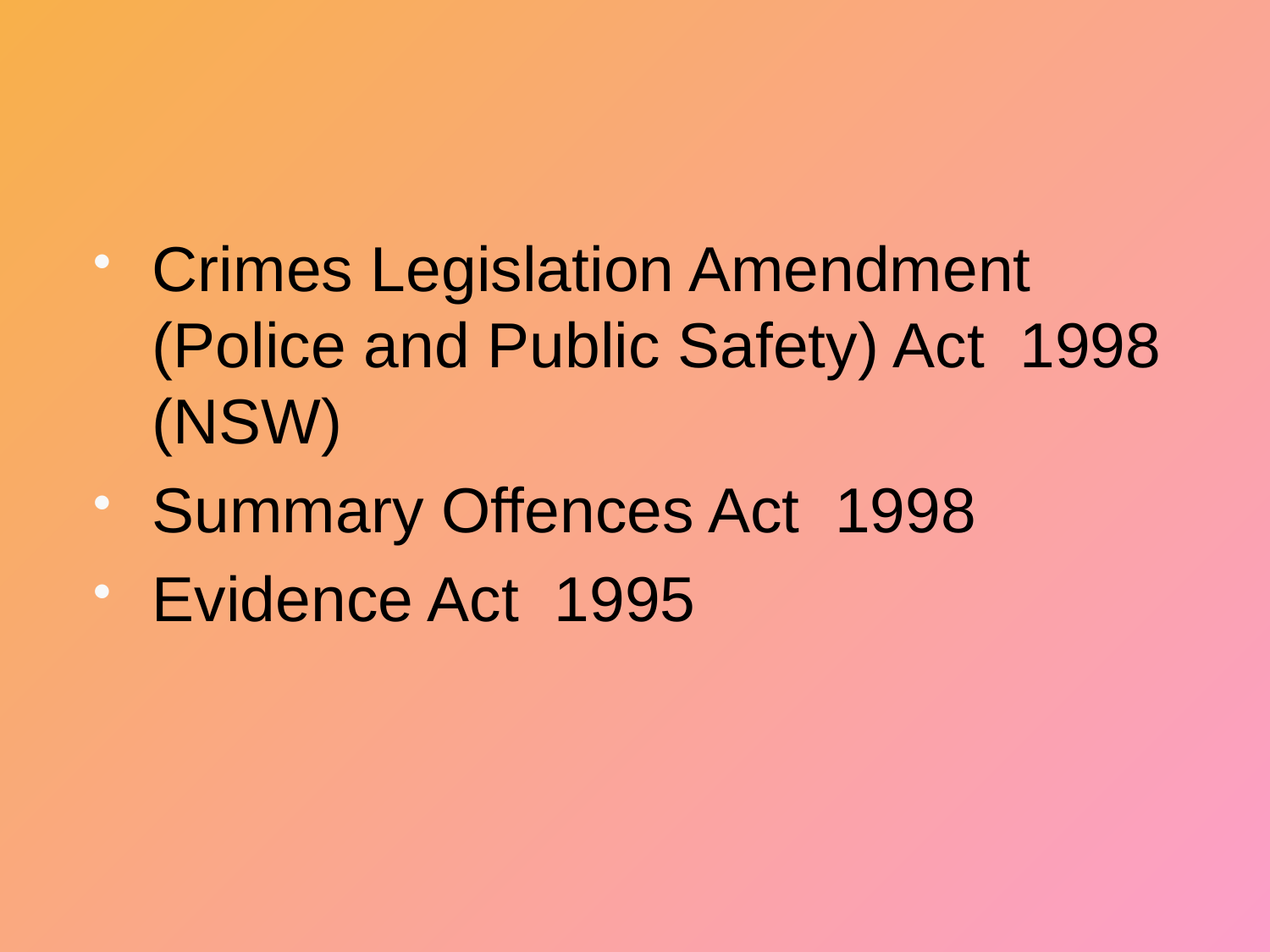

#
Crimes Legislation Amendment (Police and Public Safety) Act  1998 (NSW)
Summary Offences Act  1998
Evidence Act  1995